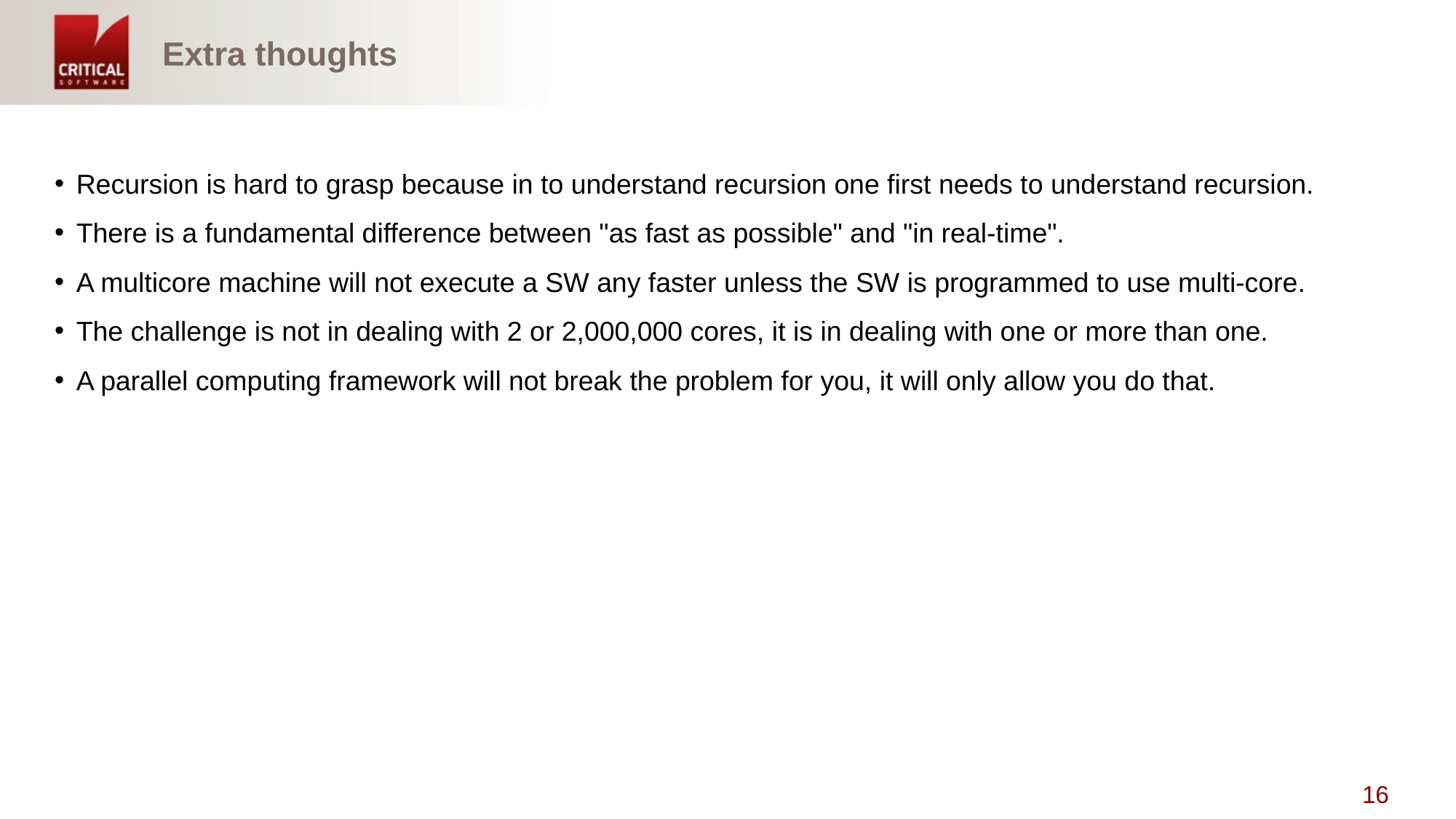

# Extra thoughts
Recursion is hard to grasp because in to understand recursion one first needs to understand recursion.
There is a fundamental difference between "as fast as possible" and "in real-time".
A multicore machine will not execute a SW any faster unless the SW is programmed to use multi-core.
The challenge is not in dealing with 2 or 2,000,000 cores, it is in dealing with one or more than one.
A parallel computing framework will not break the problem for you, it will only allow you do that.